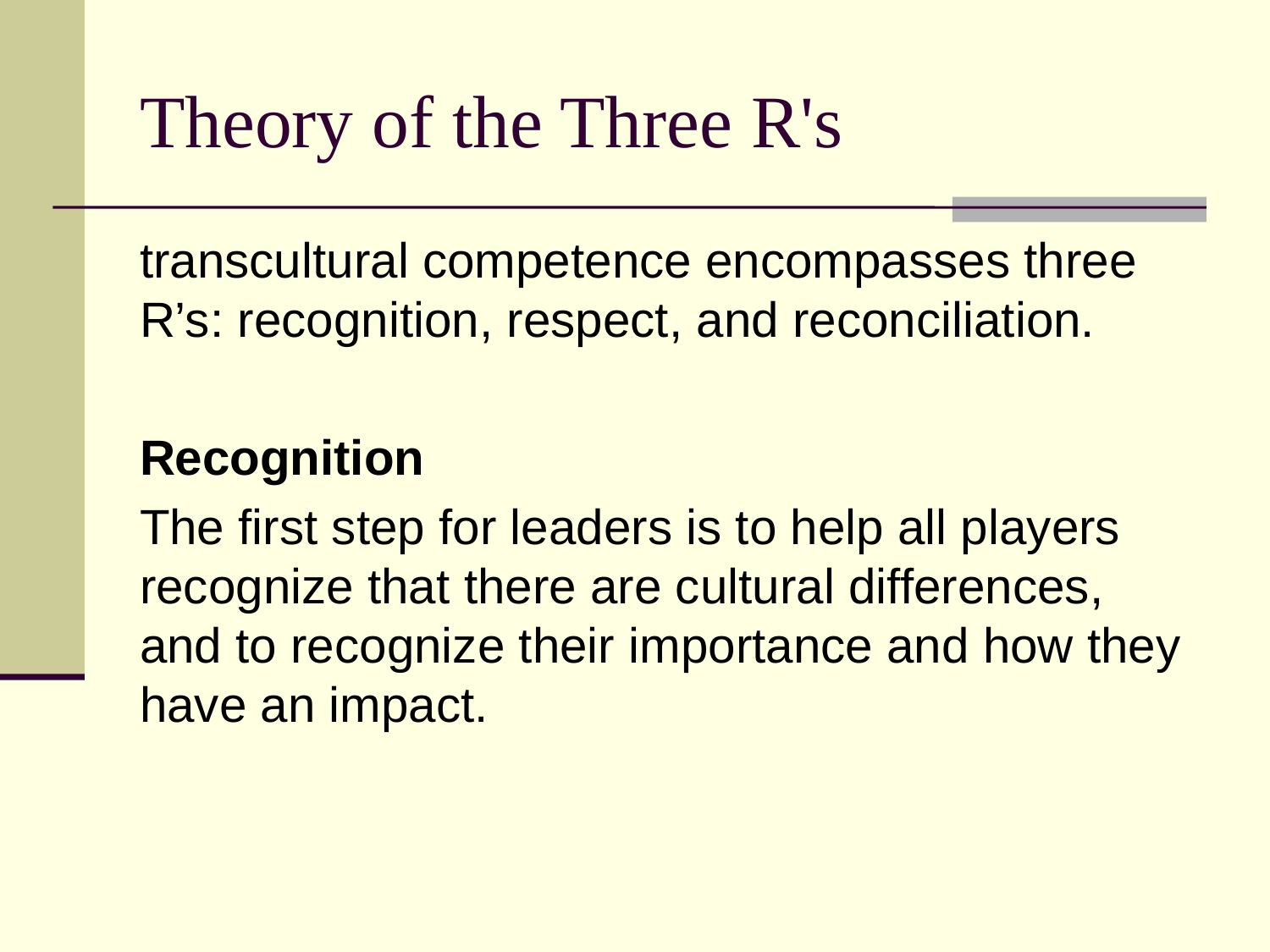

# Theory of the Three R's
transcultural competence encompasses three R’s: recognition, respect, and reconciliation.

Recognition
The first step for leaders is to help all players recognize that there are cultural differences, and to recognize their importance and how they have an impact.